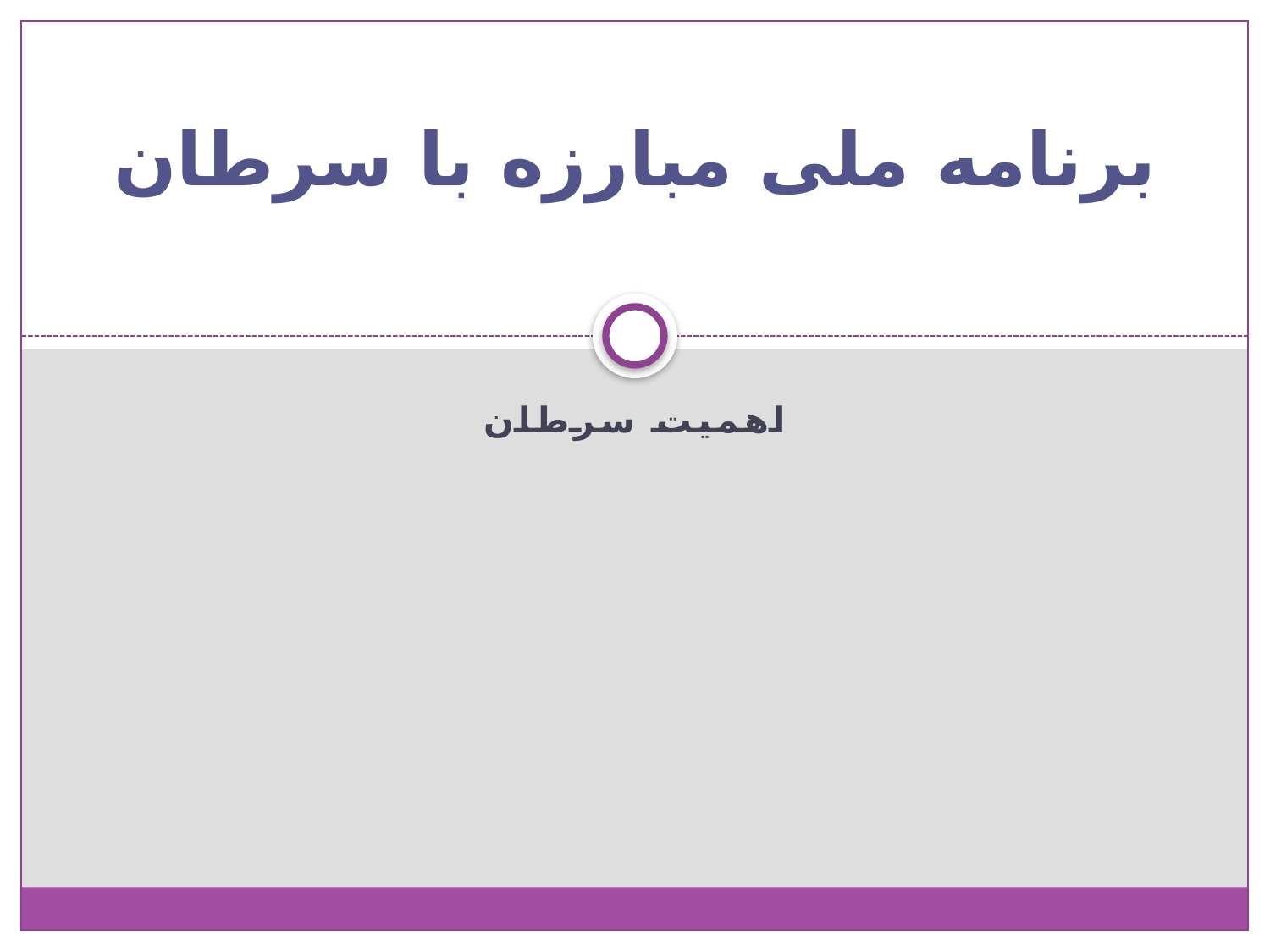

# برنامه ملی مبارزه با سرطان
اهمیت سرطان